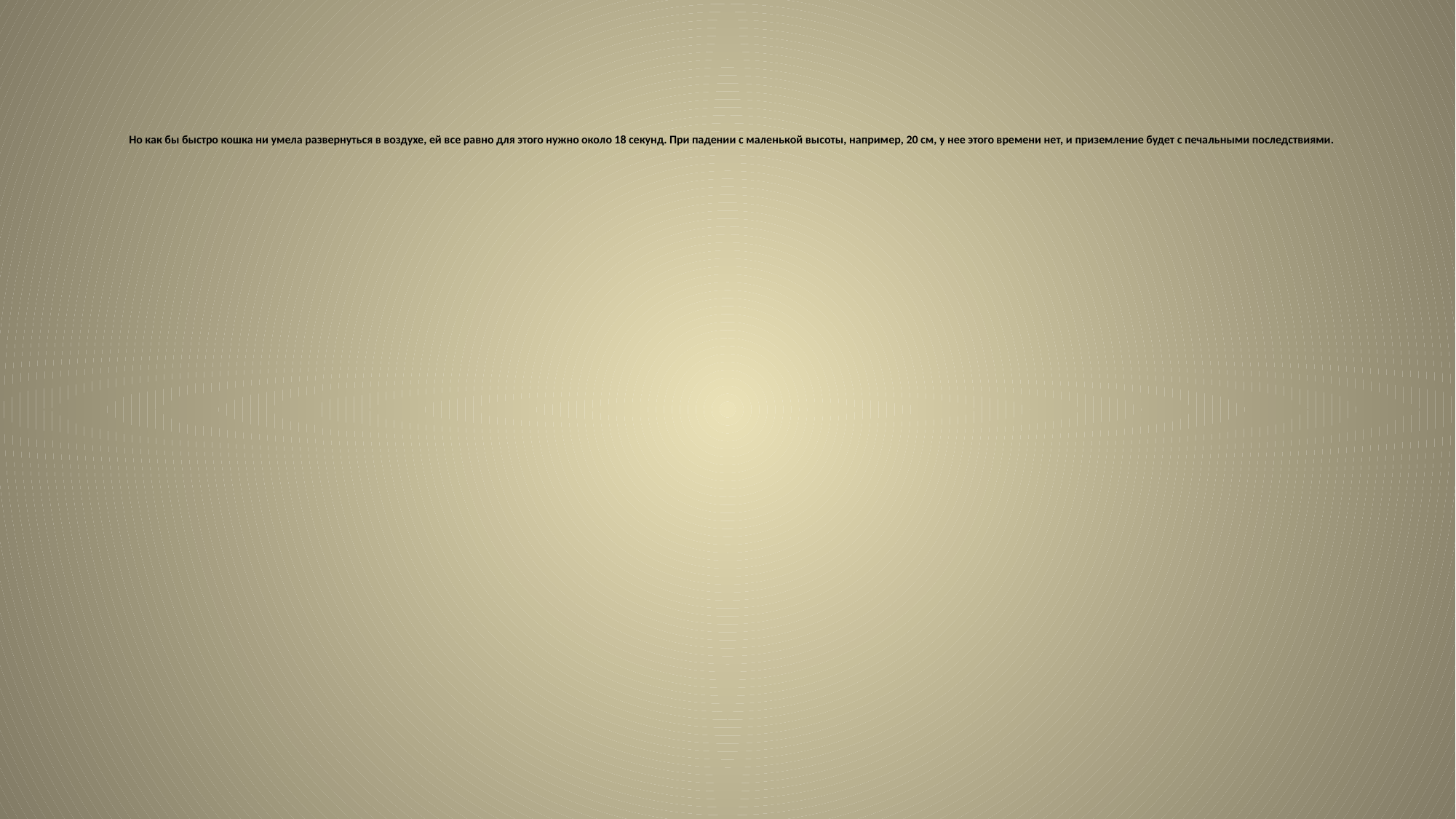

# Но как бы быстро кошка ни умела развернуться в воздухе, ей все равно для этого нужно около 18 секунд. При падении с маленькой высоты, например, 20 см, у нее этого времени нет, и приземление будет с печальными последствиями.